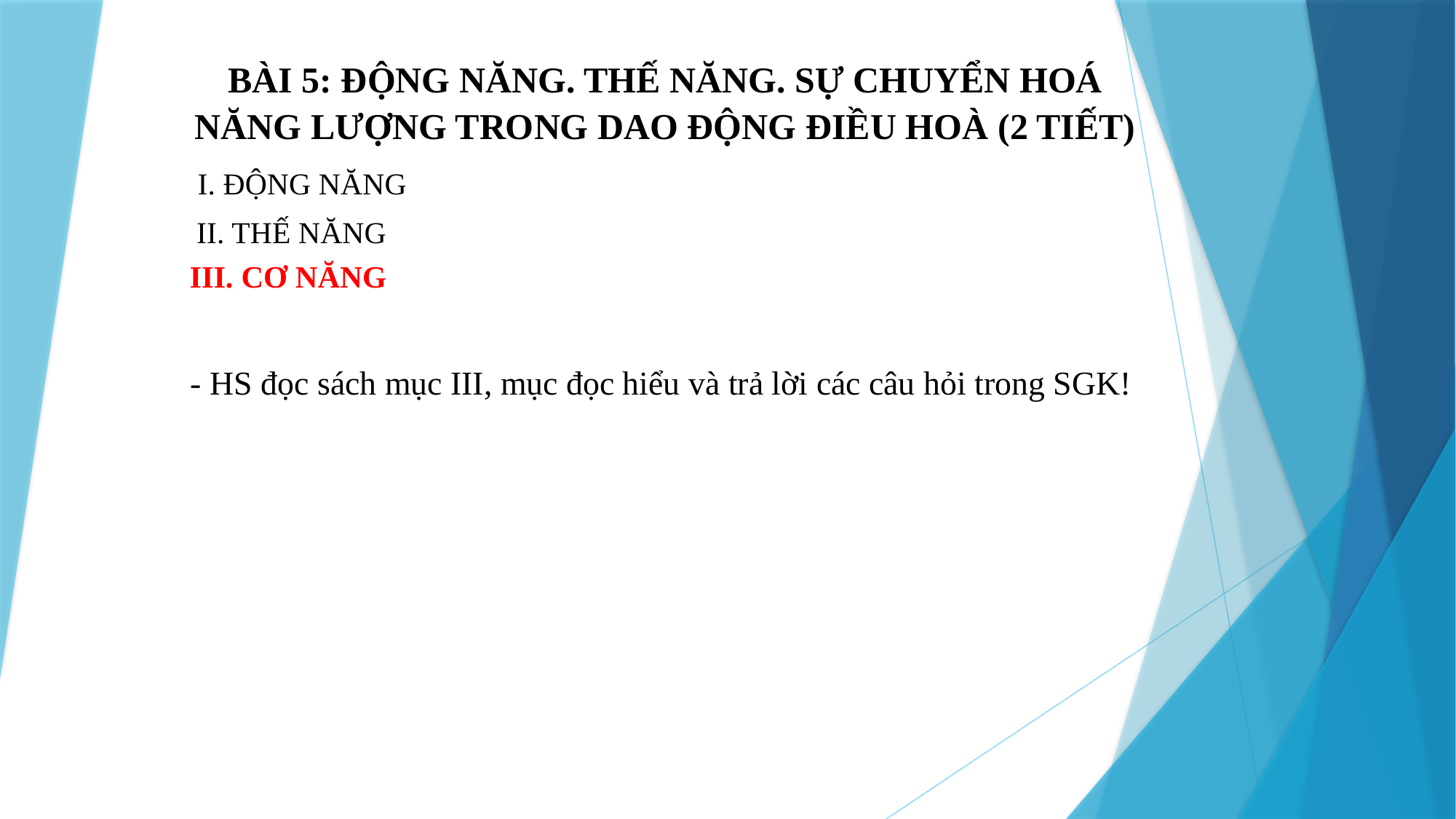

BÀI 5: ĐỘNG NĂNG. THẾ NĂNG. SỰ CHUYỂN HOÁ NĂNG LƯỢNG TRONG DAO ĐỘNG ĐIỀU HOÀ (2 TIẾT)

I. ĐỘNG NĂNG

II. THẾ NĂNG

III. CƠ NĂNG

- HS đọc sách mục III, mục đọc hiểu và trả lời các câu hỏi trong SGK!